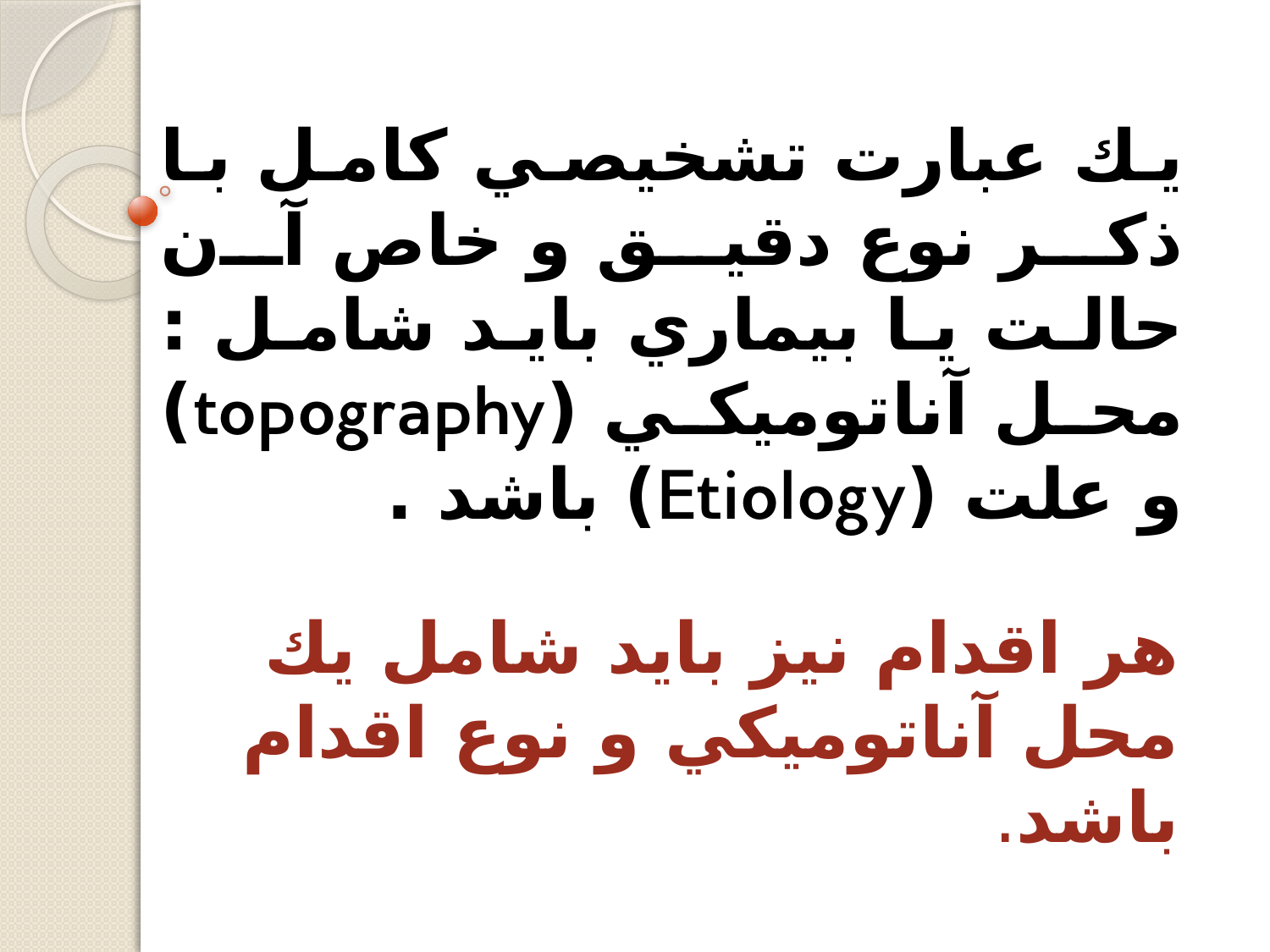

# يك عبارت تشخيصي كامل با ذكر نوع دقيق و خاص آن حالت يا بيماري بايد شامل : محل آناتوميكي (topography) و علت (Etiology) باشد .
هر اقدام نيز بايد شامل يك محل آناتوميكي و نوع اقدام باشد.